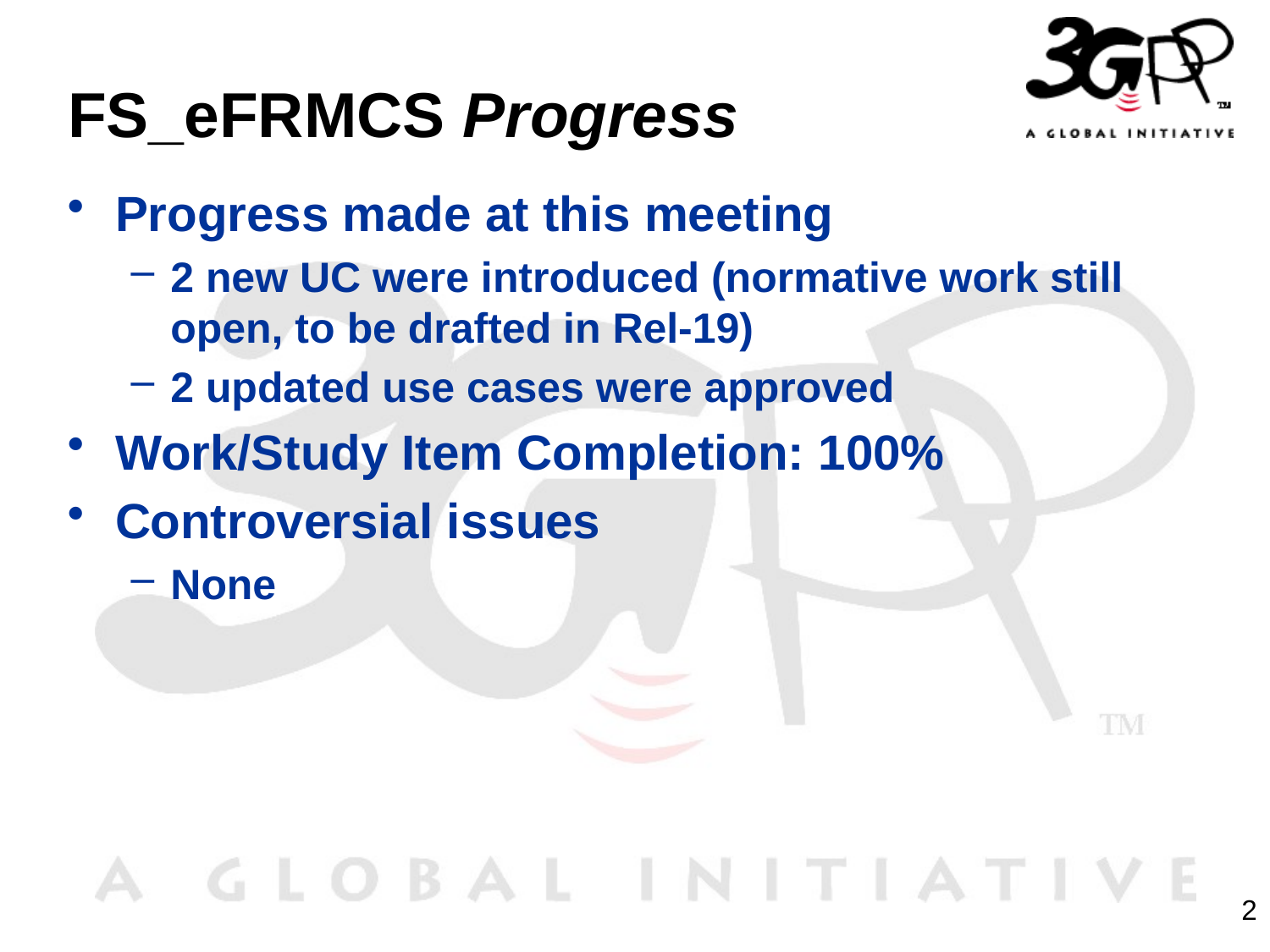

# FS_eFRMCS Progress
Progress made at this meeting
2 new UC were introduced (normative work still open, to be drafted in Rel-19)
2 updated use cases were approved
Work/Study Item Completion: 100%
Controversial issues
None
2